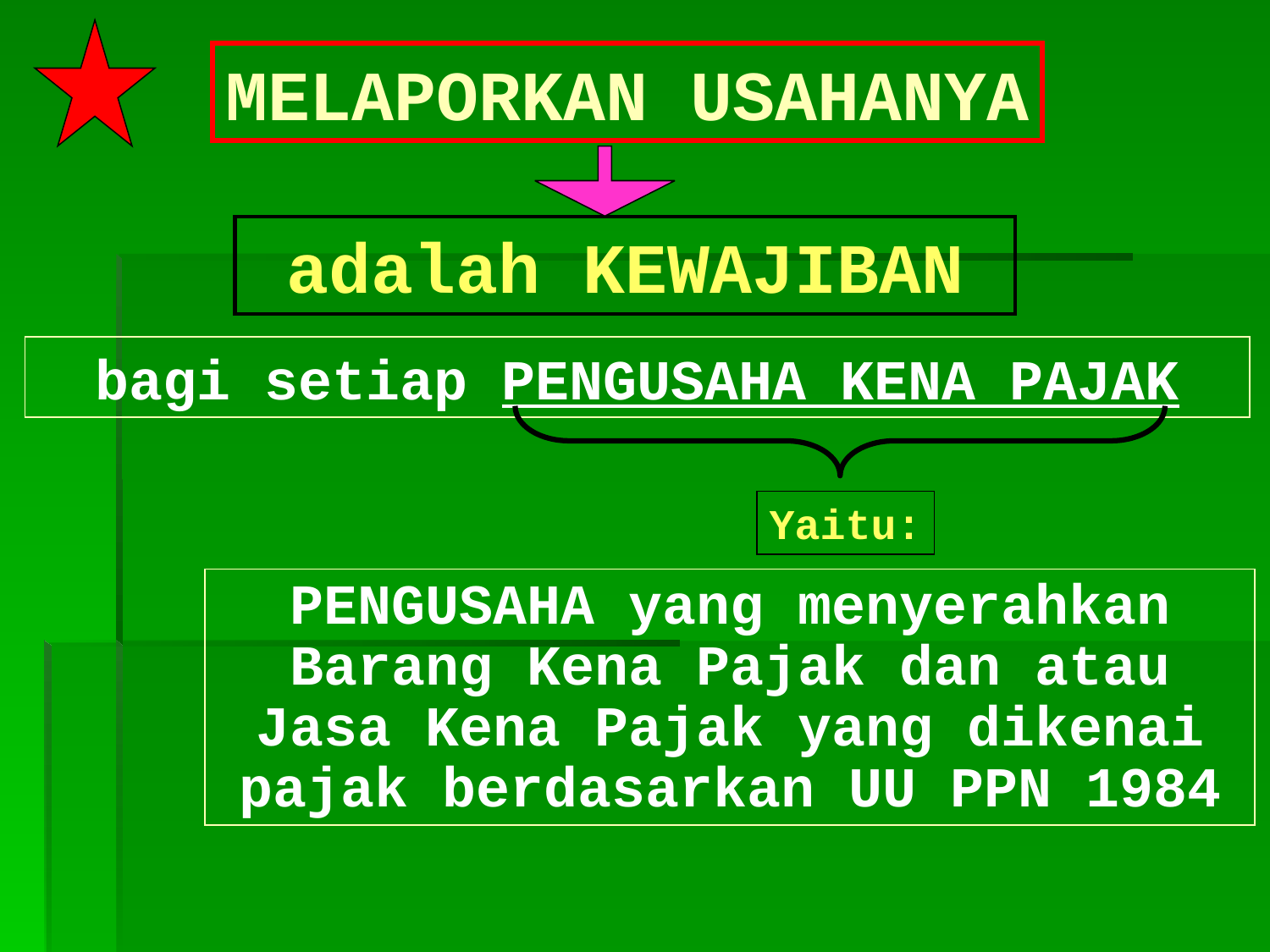

MELAPORKAN USAHANYA

adalah KEWAJIBAN
bagi setiap PENGUSAHA KENA PAJAK
Yaitu:
PENGUSAHA yang menyerahkan Barang Kena Pajak dan atau Jasa Kena Pajak yang dikenai pajak berdasarkan UU PPN 1984